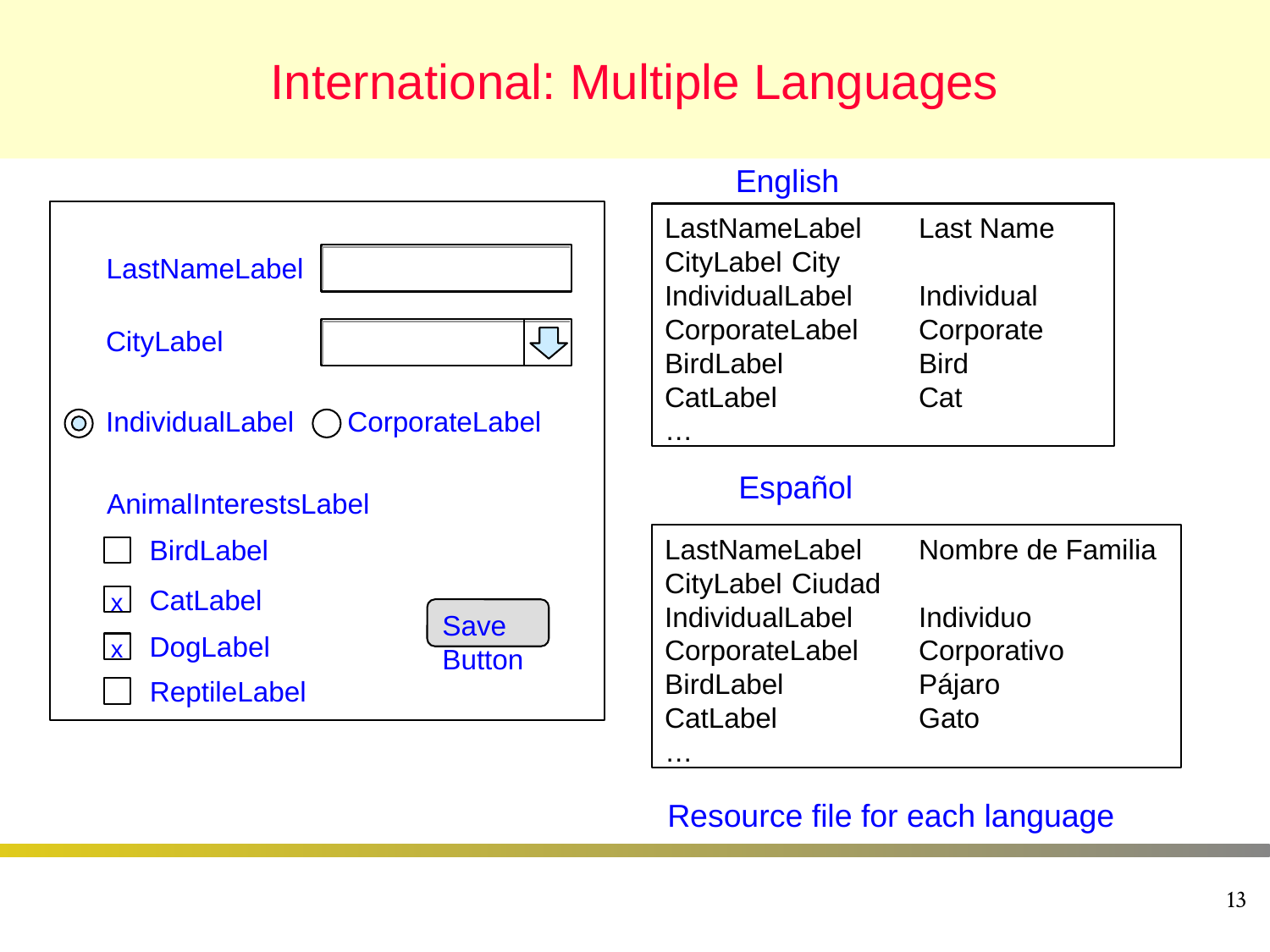

# International: Multiple Languages
English

LastNameLabel	Last Name
CityLabel	City
IndividualLabel	Individual
CorporateLabel	Corporate
BirdLabel	Bird
CatLabel	Cat
…
LastNameLabel

CityLabel

IndividualLabel
CorporateLabel

Español
AnimalInterestsLabel
LastNameLabel	Nombre de Familia
CityLabel	Ciudad
IndividualLabel	Individuo
CorporateLabel	Corporativo
BirdLabel	Pájaro
CatLabel	Gato
…
BirdLabel

CatLabel
x
Save Button
DogLabel
x
ReptileLabel

Resource file for each language
13